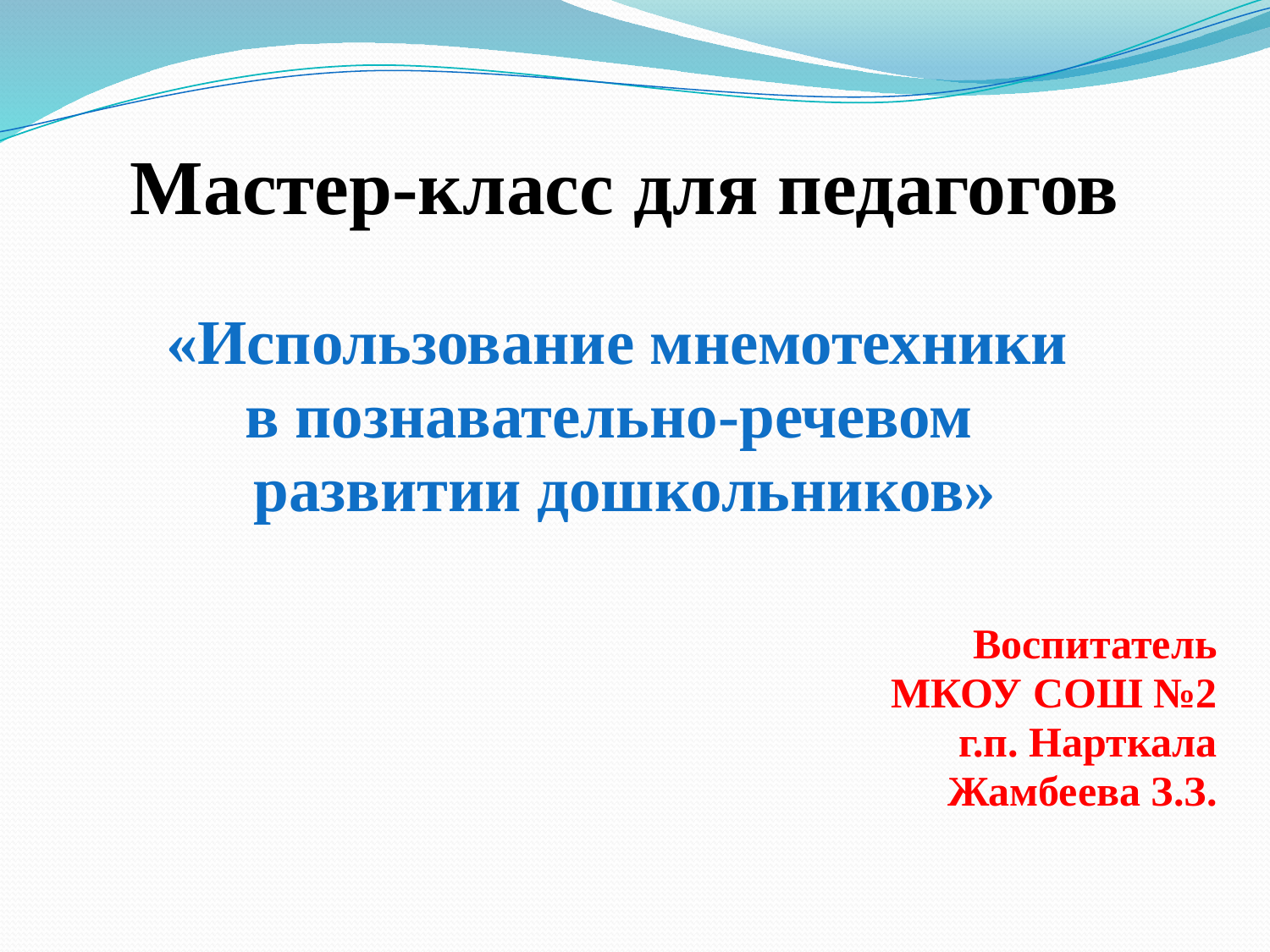

Мастер-класс для педагогов

«Использование мнемотехники
в познавательно-речевом
развитии дошкольников»

                                                 Воспитатель
                                                      МКОУ СОШ №2
                                                 г.п. Нарткала
                                                    Жамбеева З.З.